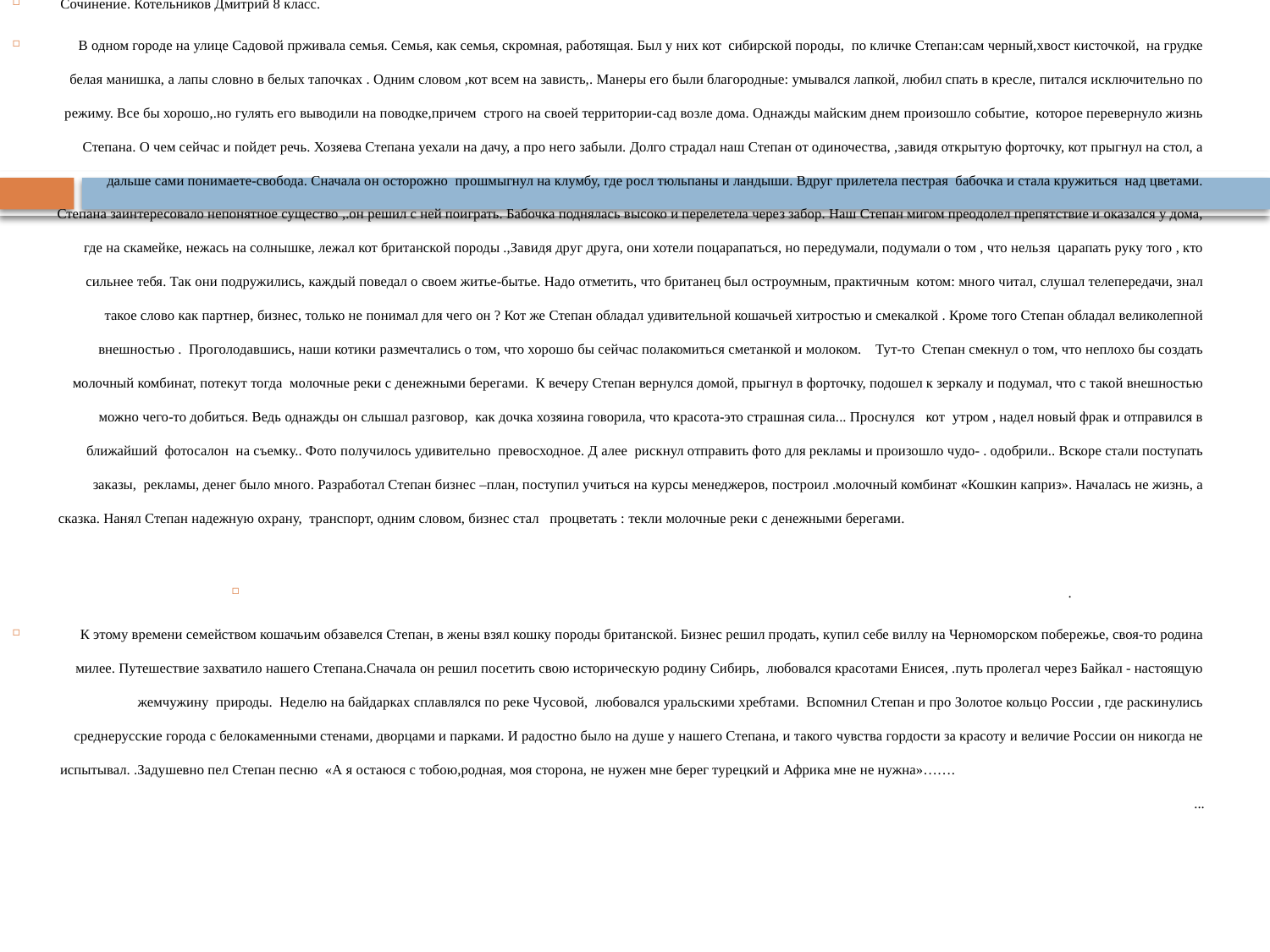

Сочинение. Котельников Дмитрий 8 класс.
 В одном городе на улице Садовой прживала семья. Семья, как семья, скромная, работящая. Был у них кот  сибирской породы,  по кличке Степан:сам черный,хвост кисточкой,  на грудке белая манишка, а лапы словно в белых тапочках . Одним словом ,кот всем на зависть,. Манеры его были благородные: умывался лапкой, любил спать в кресле, питался исключительно по режиму. Все бы хорошо,.но гулять его выводили на поводке,причем  строго на своей территории-сад возле дома. Однажды майским днем произошло событие,  которое перевернуло жизнь Степана. О чем сейчас и пойдет речь. Хозяева Степана уехали на дачу, а про него забыли. Долго страдал наш Степан от одиночества, ,завидя открытую форточку, кот прыгнул на стол, а дальше сами понимаете-свобода. Сначала он осторожно  прошмыгнул на клумбу, где росл тюльпаны и ландыши. Вдруг прилетела пестрая  бабочка и стала кружиться  над цветами. Степана заинтересовало непонятное существо ,.он решил с ней поиграть. Бабочка поднялась высоко и перелетела через забор. Наш Степан мигом преодолел препятствие и оказался у дома,  где на скамейке, нежась на солнышке, лежал кот британской породы .,Завидя друг друга, они хотели поцарапаться, но передумали, подумали о том , что нельзя  царапать руку того , кто сильнее тебя. Так они подружились, каждый поведал о своем житье-бытье. Надо отметить, что британец был остроумным, практичным  котом: много читал, слушал телепередачи, знал такое слово как партнер, бизнес, только не понимал для чего он ? Кот же Степан обладал удивительной кошачьей хитростью и смекалкой . Кроме того Степан обладал великолепной внешностью .  Проголодавшись, наши котики размечтались о том, что хорошо бы сейчас полакомиться сметанкой и молоком.    Тут-то  Степан смекнул о том, что неплохо бы создать молочный комбинат, потекут тогда  молочные реки с денежными берегами.  К вечеру Степан вернулся домой, прыгнул в форточку, подошел к зеркалу и подумал, что с такой внешностью можно чего-то добиться. Ведь однажды он слышал разговор,  как дочка хозяина говорила, что красота-это страшная сила... Проснулся   кот  утром , надел новый фрак и отправился в ближайший  фотосалон  на съемку.. Фото получилось удивительно  превосходное. Д алее  рискнул отправить фото для рекламы и произошло чудо- . одобрили.. Вскоре стали поступать заказы,  рекламы, денег было много. Разработал Степан бизнес –план, поступил учиться на курсы менеджеров, построил .молочный комбинат «Кошкин каприз». Началась не жизнь, а сказка. Нанял Степан надежную охрану,  транспорт, одним словом, бизнес стал   процветать : текли молочные реки с денежными берегами.
.
К этому времени семейством кошачьим обзавелся Степан, в жены взял кошку породы британской. Бизнес решил продать, купил себе виллу на Черноморском побережье, своя-то родина милее. Путешествие захватило нашего Степана.Сначала он решил посетить свою историческую родину Сибирь,  любовался красотами Енисея, .путь пролегал через Байкал - настоящую жемчужину  природы.  Неделю на байдарках сплавлялся по реке Чусовой,  любовался уральскими хребтами.  Вспомнил Степан и про Золотое кольцо России , где раскинулись среднерусские города с белокаменными стенами, дворцами и парками. И радостно было на душе у нашего Степана, и такого чувства гордости за красоту и величие России он никогда не испытывал. .Задушевно пел Степан песню  «А я остаюся с тобою,родная, моя сторона, не нужен мне берег турецкий и Африка мне не нужна»…….                                                                                                             ...
#